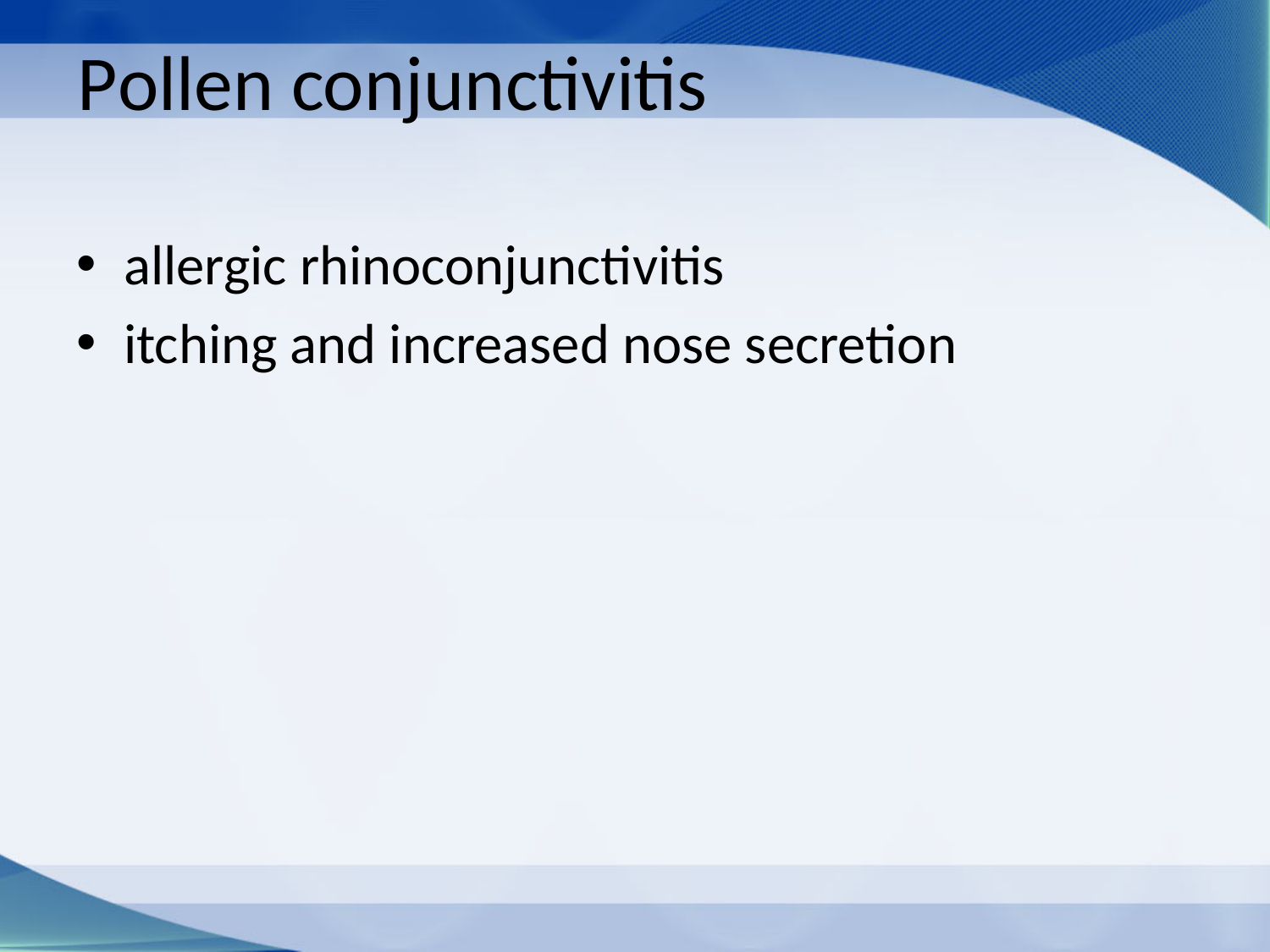

# Pollen conjunctivitis
allergic rhinoconjunctivitis
itching and increased nose secretion